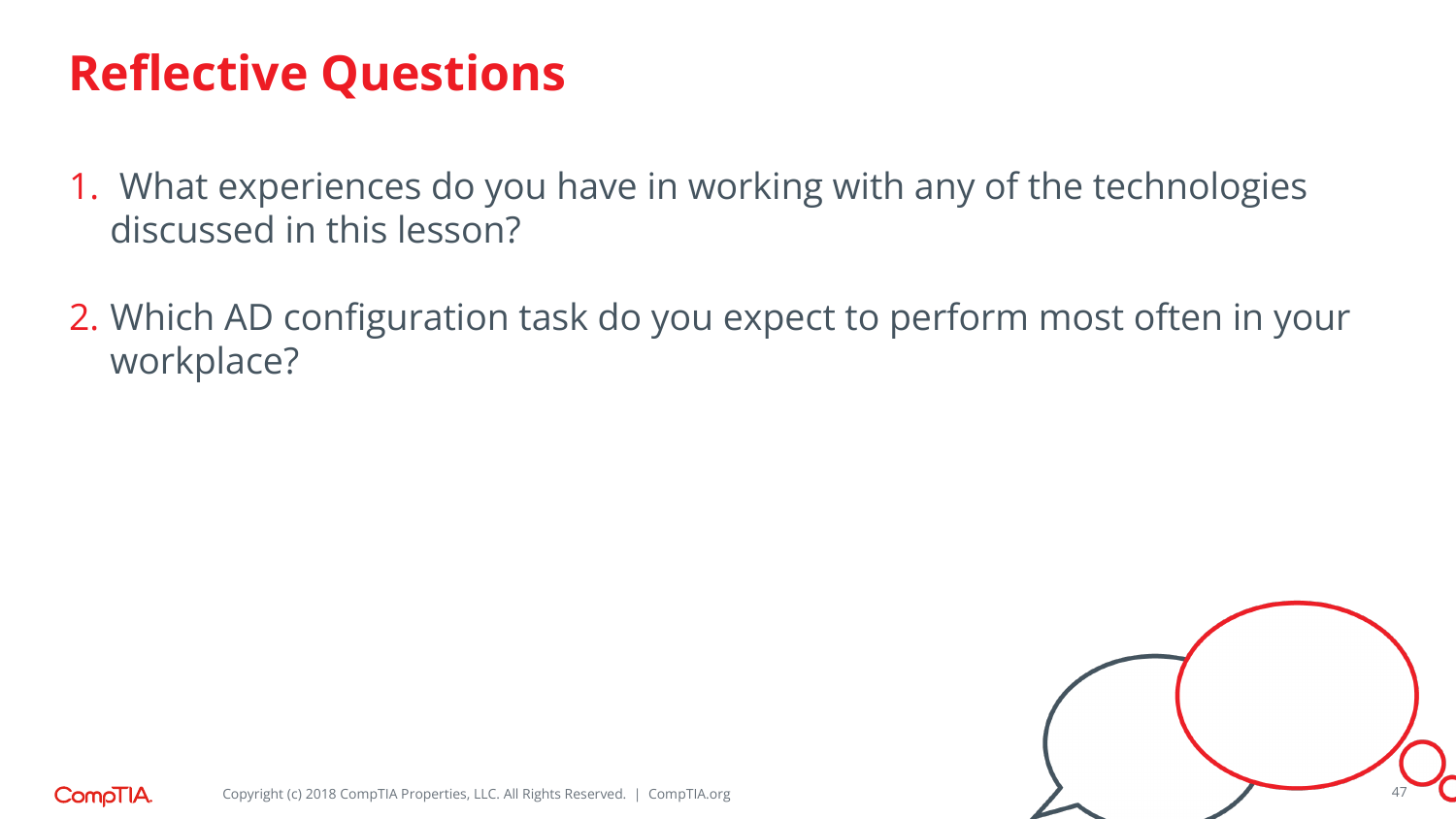

What experiences do you have in working with any of the technologies discussed in this lesson?
Which AD configuration task do you expect to perform most often in your workplace?
47